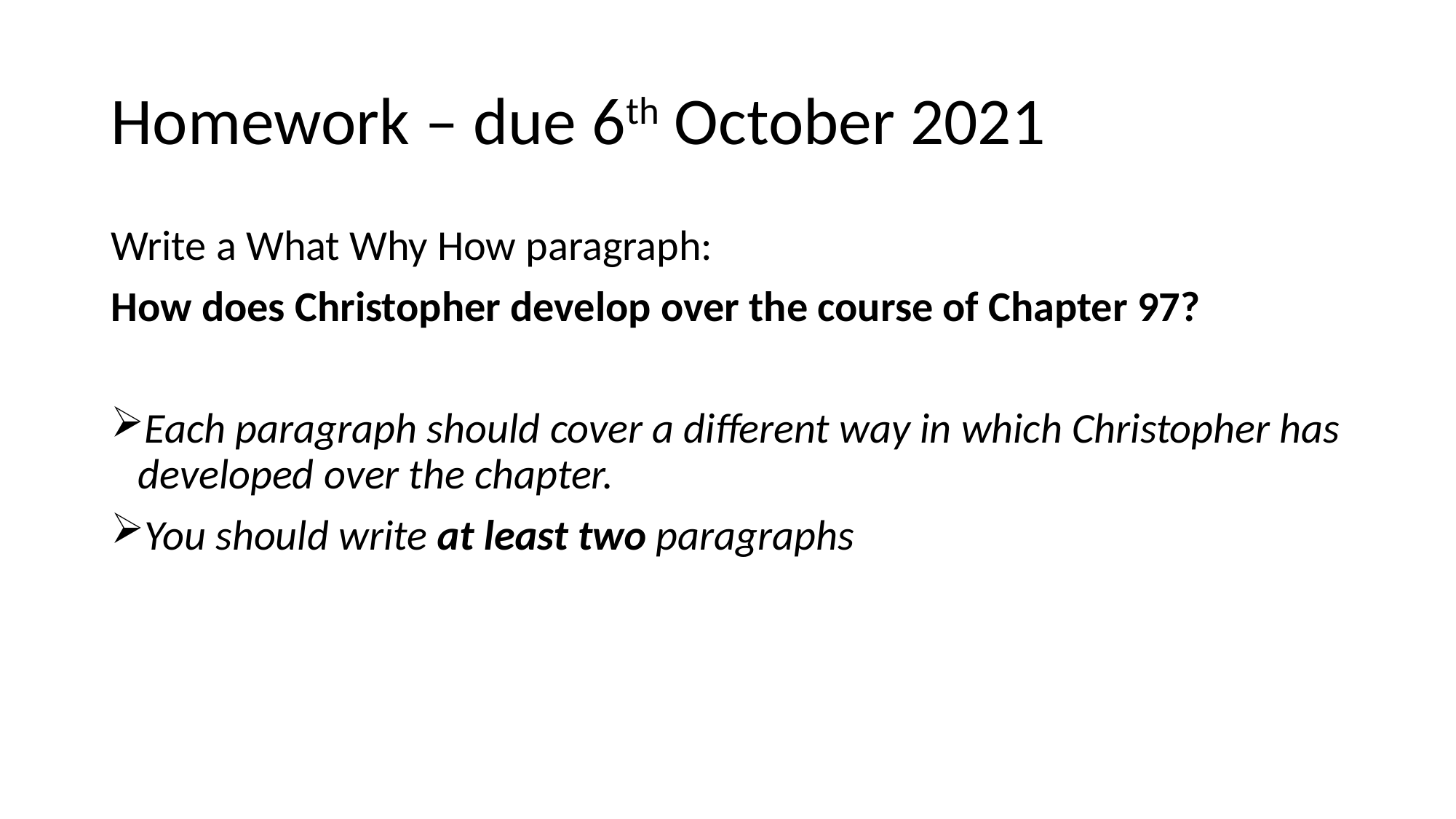

# Homework – due 6th October 2021
Write a What Why How paragraph:
How does Christopher develop over the course of Chapter 97?

Each paragraph should cover a different way in which Christopher has developed over the chapter.
You should write at least two paragraphs